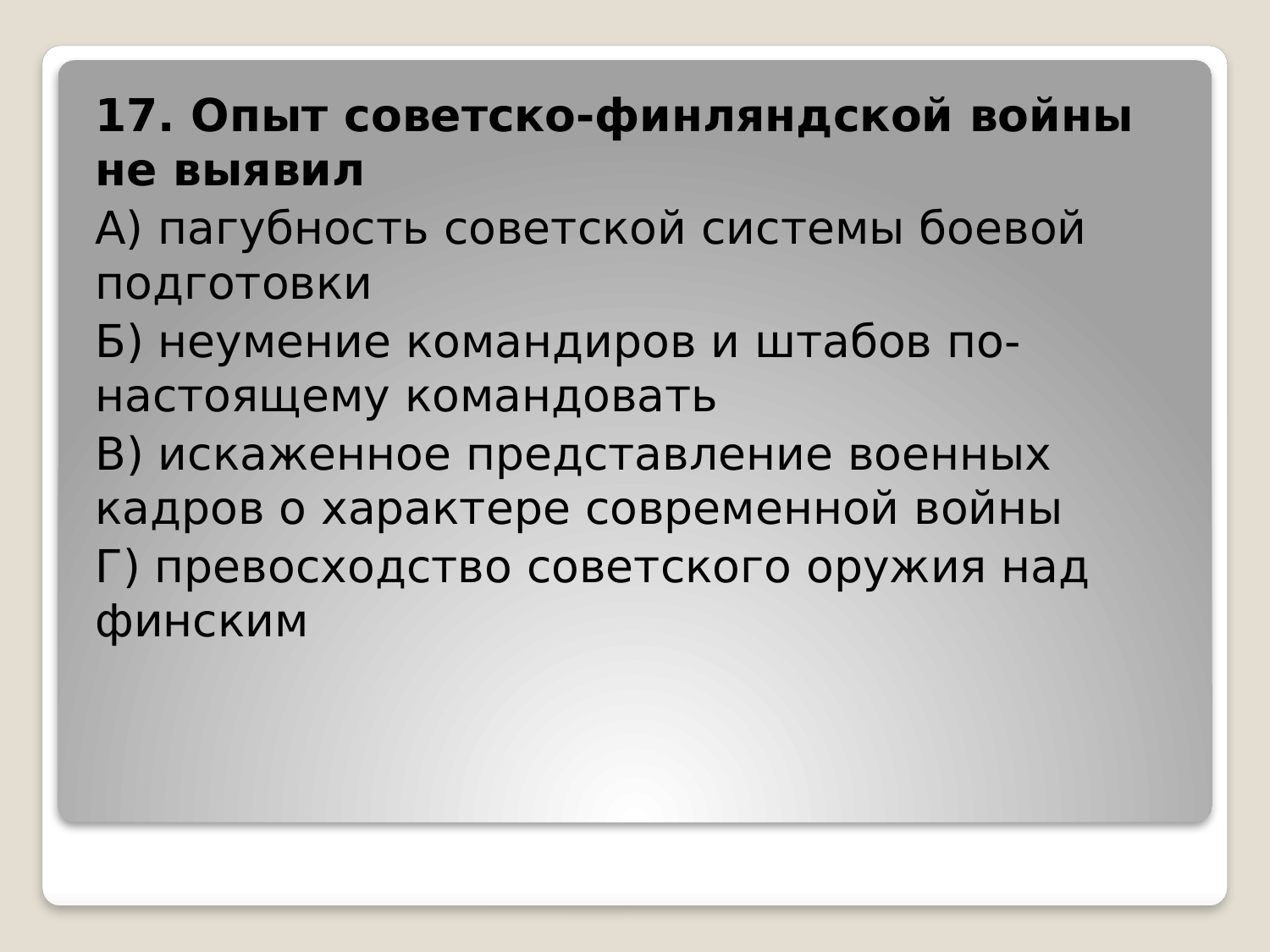

17. Опыт советско-финляндской войны не выявил
А) пагубность советской системы боевой подготовки
Б) неумение командиров и штабов по-настоящему командовать
В) искаженное представление военных кадров о характере современной войны
Г) превосходство советского оружия над финским
#